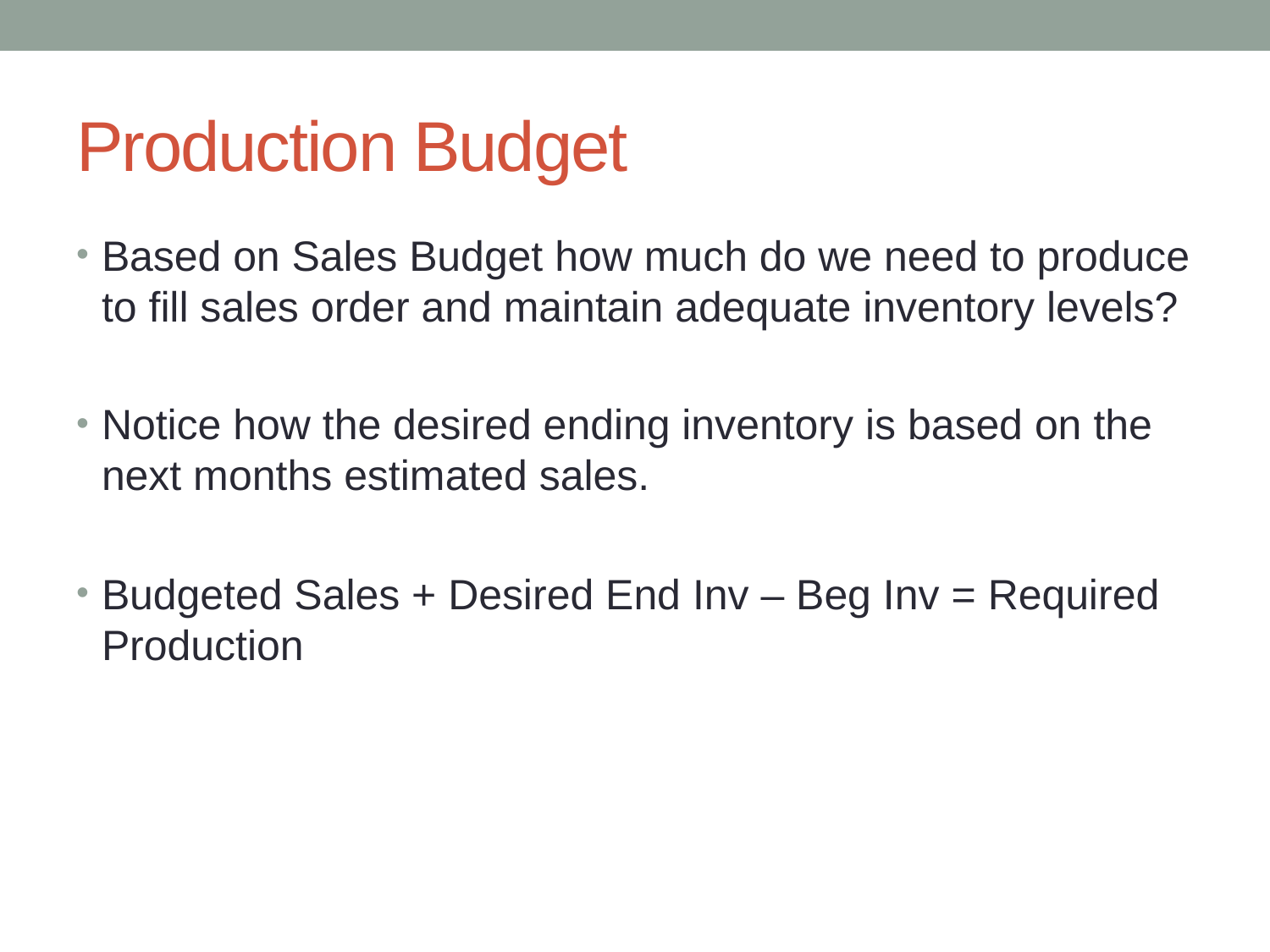

# Production Budget
Based on Sales Budget how much do we need to produce to fill sales order and maintain adequate inventory levels?

Notice how the desired ending inventory is based on the next months estimated sales.

Budgeted Sales + Desired End Inv – Beg Inv = Required Production